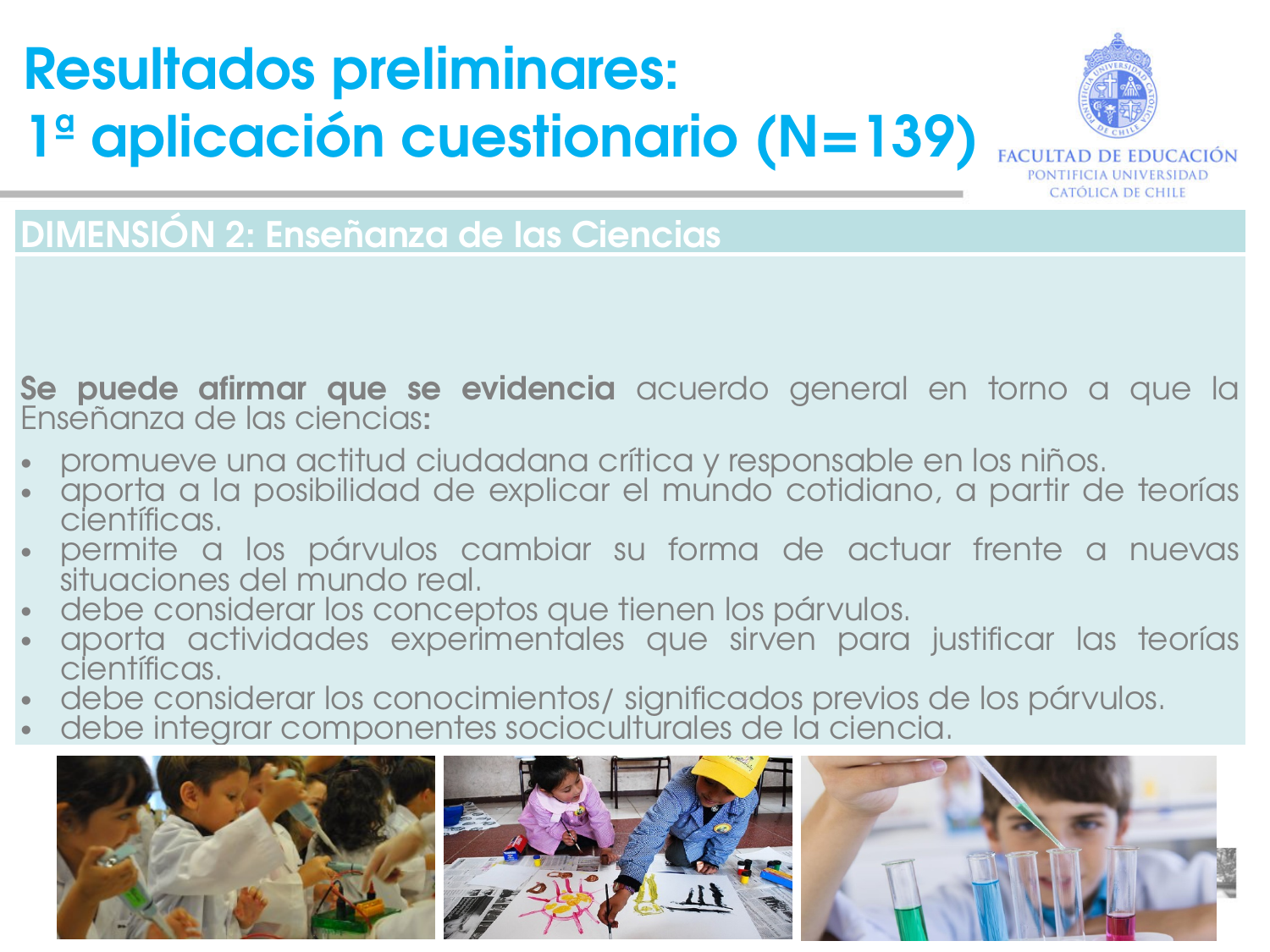

Resultados preliminares:
1ª aplicación cuestionario (N=139)
| DIMENSIÓN 2: Enseñanza de las Ciencias |
| --- |
| Se puede afirmar que se evidencia acuerdo general en torno a que la Enseñanza de las ciencias: promueve una actitud ciudadana crítica y responsable en los niños. aporta a la posibilidad de explicar el mundo cotidiano, a partir de teorías científicas. permite a los párvulos cambiar su forma de actuar frente a nuevas situaciones del mundo real. debe considerar los conceptos que tienen los párvulos. aporta actividades experimentales que sirven para justificar las teorías científicas. debe considerar los conocimientos/ significados previos de los párvulos. debe integrar componentes socioculturales de la ciencia. |
Fuente: Proyecto Fondecyt - elaboración propia